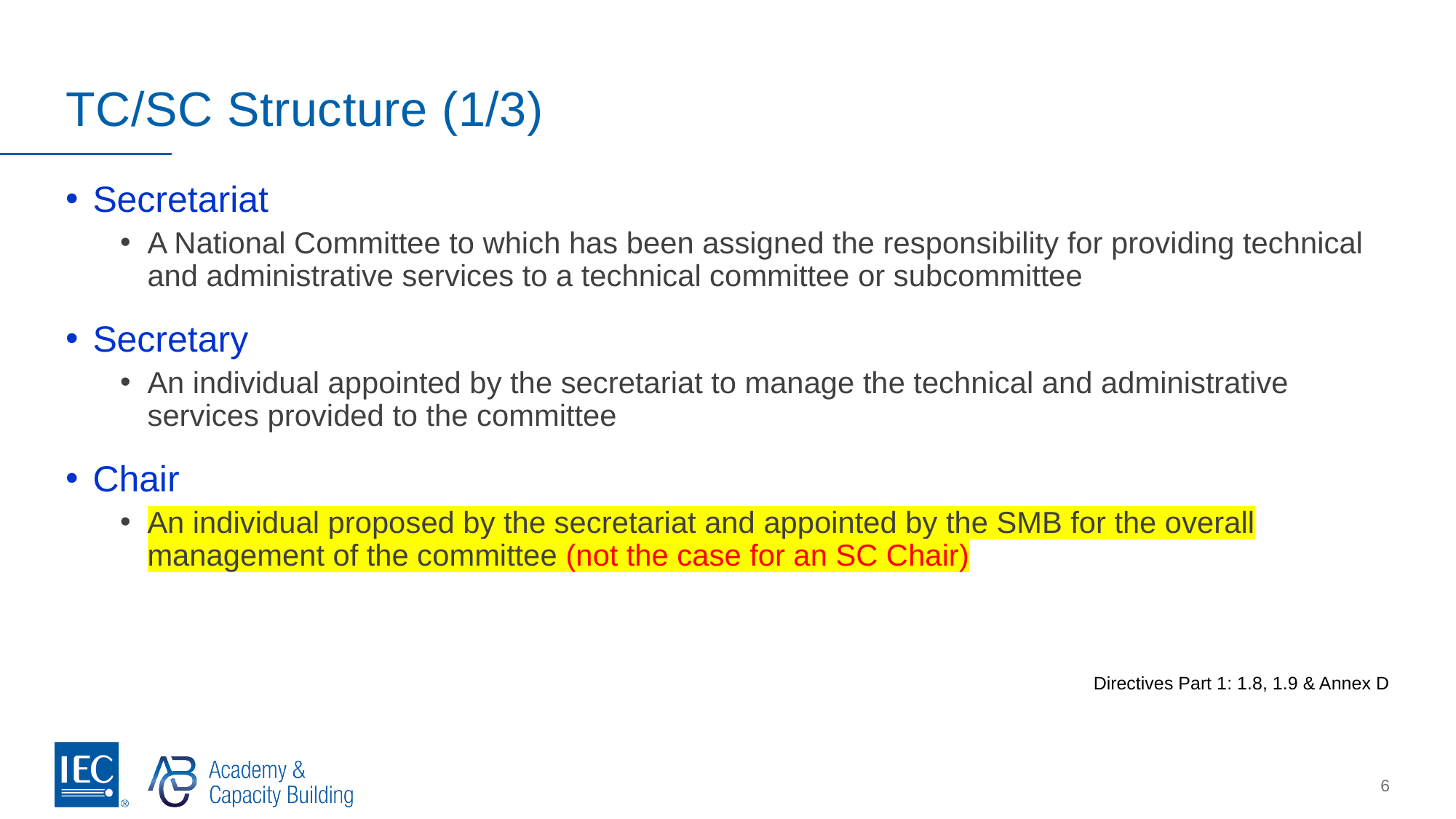

# TC/SC Structure (1/3)
Secretariat
A National Committee to which has been assigned the responsibility for providing technical and administrative services to a technical committee or subcommittee
Secretary
An individual appointed by the secretariat to manage the technical and administrative services provided to the committee
Chair
An individual proposed by the secretariat and appointed by the SMB for the overall management of the committee (not the case for an SC Chair)
Directives Part 1: 1.8, 1.9 & Annex D
6